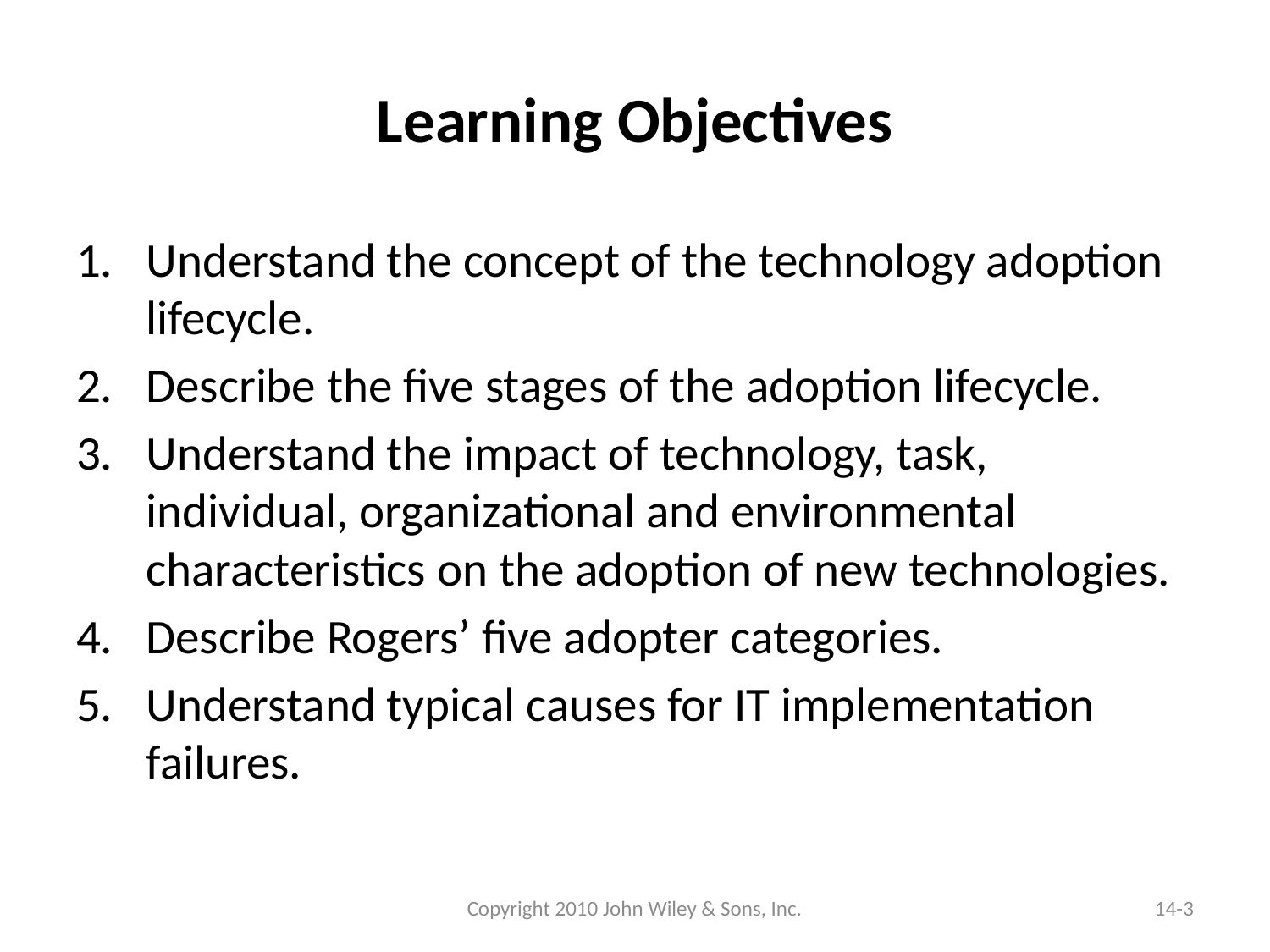

# Learning Objectives
Understand the concept of the technology adoption lifecycle.
Describe the five stages of the adoption lifecycle.
Understand the impact of technology, task, individual, organizational and environmental characteristics on the adoption of new technologies.
Describe Rogers’ five adopter categories.
Understand typical causes for IT implementation failures.

Copyright 2010 John Wiley & Sons, Inc.
14-3